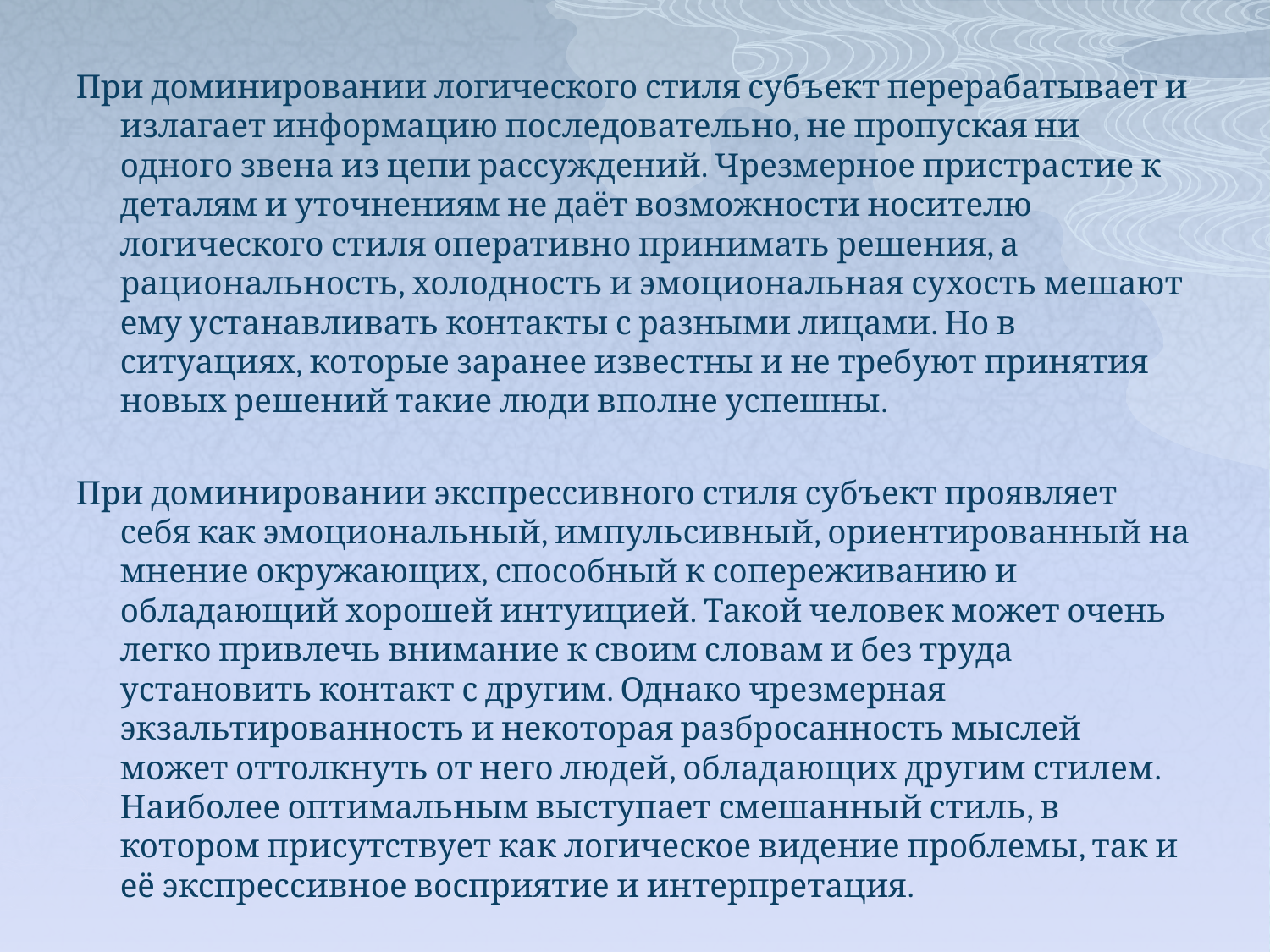

При доминировании логического стиля субъект перерабатывает и излагает информацию последовательно, не пропуская ни одного звена из цепи рассуждений. Чрезмерное пристрастие к деталям и уточнениям не даёт возможности носителю логического стиля оперативно принимать решения, а рациональность, холодность и эмоциональная сухость мешают ему устанавливать контакты с разными лицами. Но в ситуациях, которые заранее известны и не требуют принятия новых решений такие люди вполне успешны.

При доминировании экспрессивного стиля субъект проявляет себя как эмоциональный, импульсивный, ориентированный на мнение окружающих, способный к сопереживанию и обладающий хорошей интуицией. Такой человек может очень легко привлечь внимание к своим словам и без труда установить контакт с другим. Однако чрезмерная экзальтированность и некоторая разбросанность мыслей может оттолкнуть от него людей, обладающих другим стилем. Наиболее оптимальным выступает смешанный стиль, в котором присутствует как логическое видение проблемы, так и её экспрессивное восприятие и интерпретация.